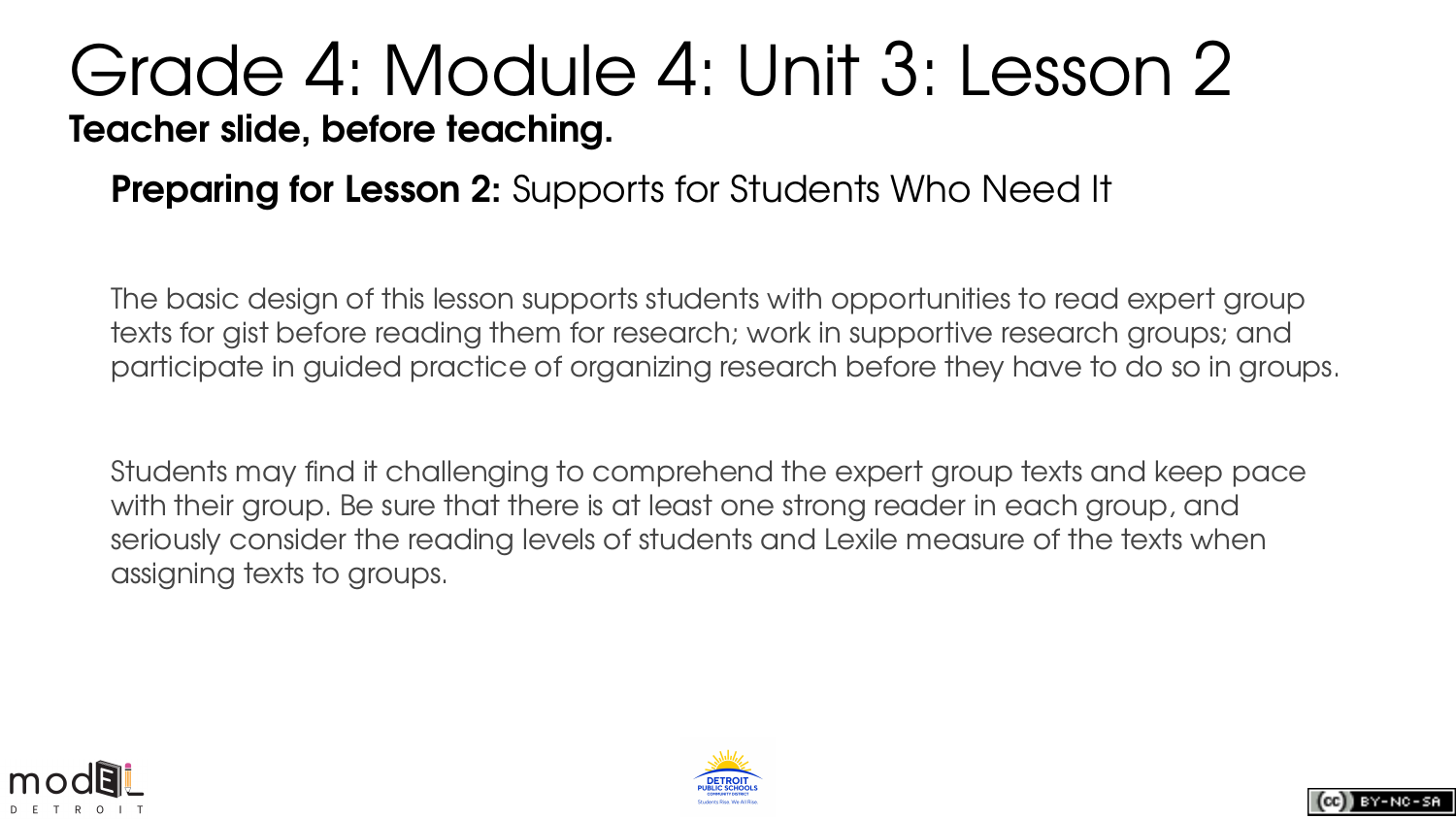

# Grade 4: Module 4: Unit 3: Lesson 2
Teacher slide, before teaching.

Preparing for Lesson 2: Supports for Students Who Need It
The basic design of this lesson supports students with opportunities to read expert group texts for gist before reading them for research; work in supportive research groups; and participate in guided practice of organizing research before they have to do so in groups.
Students may find it challenging to comprehend the expert group texts and keep pace with their group. Be sure that there is at least one strong reader in each group, and seriously consider the reading levels of students and Lexile measure of the texts when assigning texts to groups.